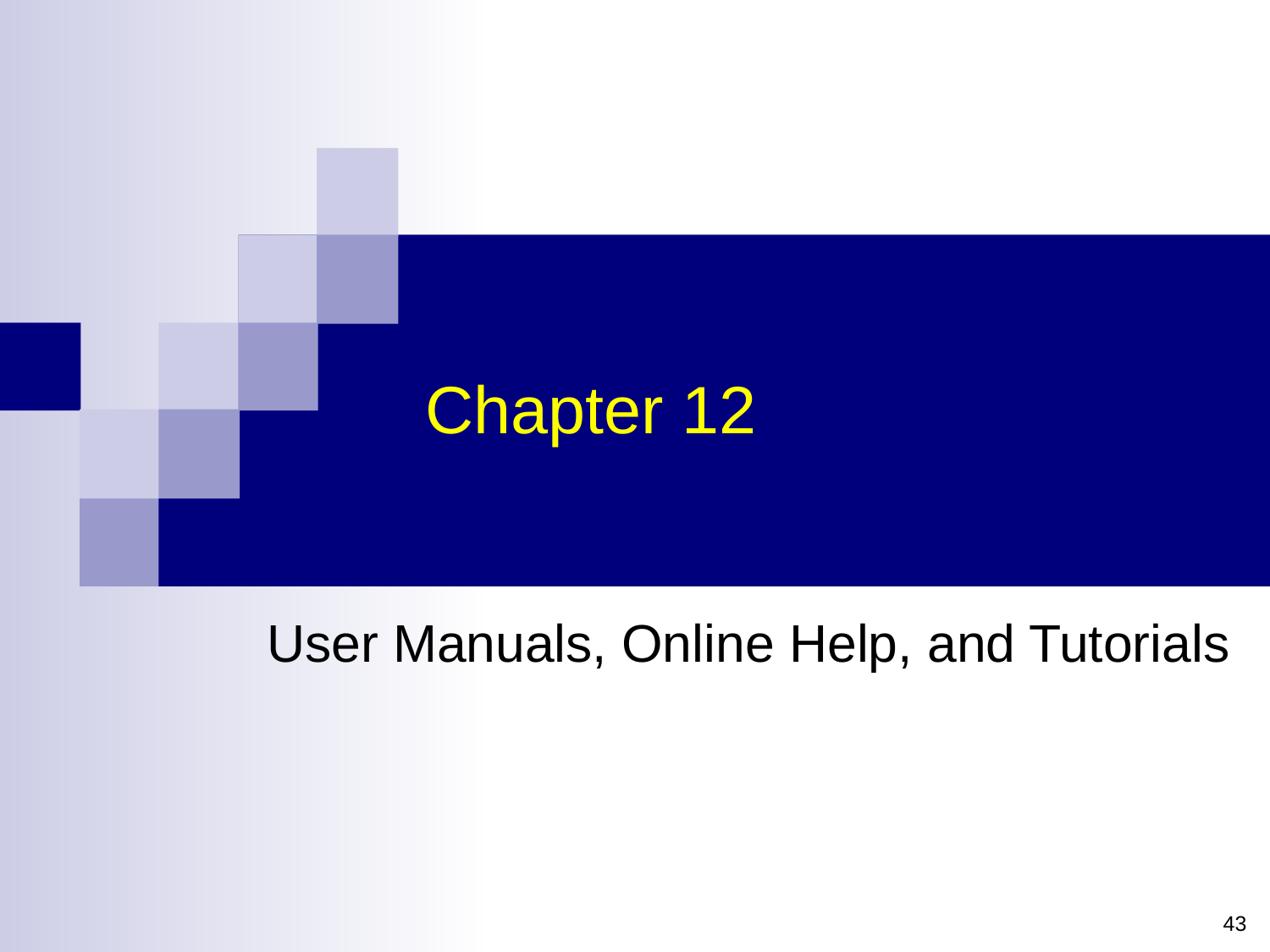

# Chapter 12
User Manuals, Online Help, and Tutorials
43